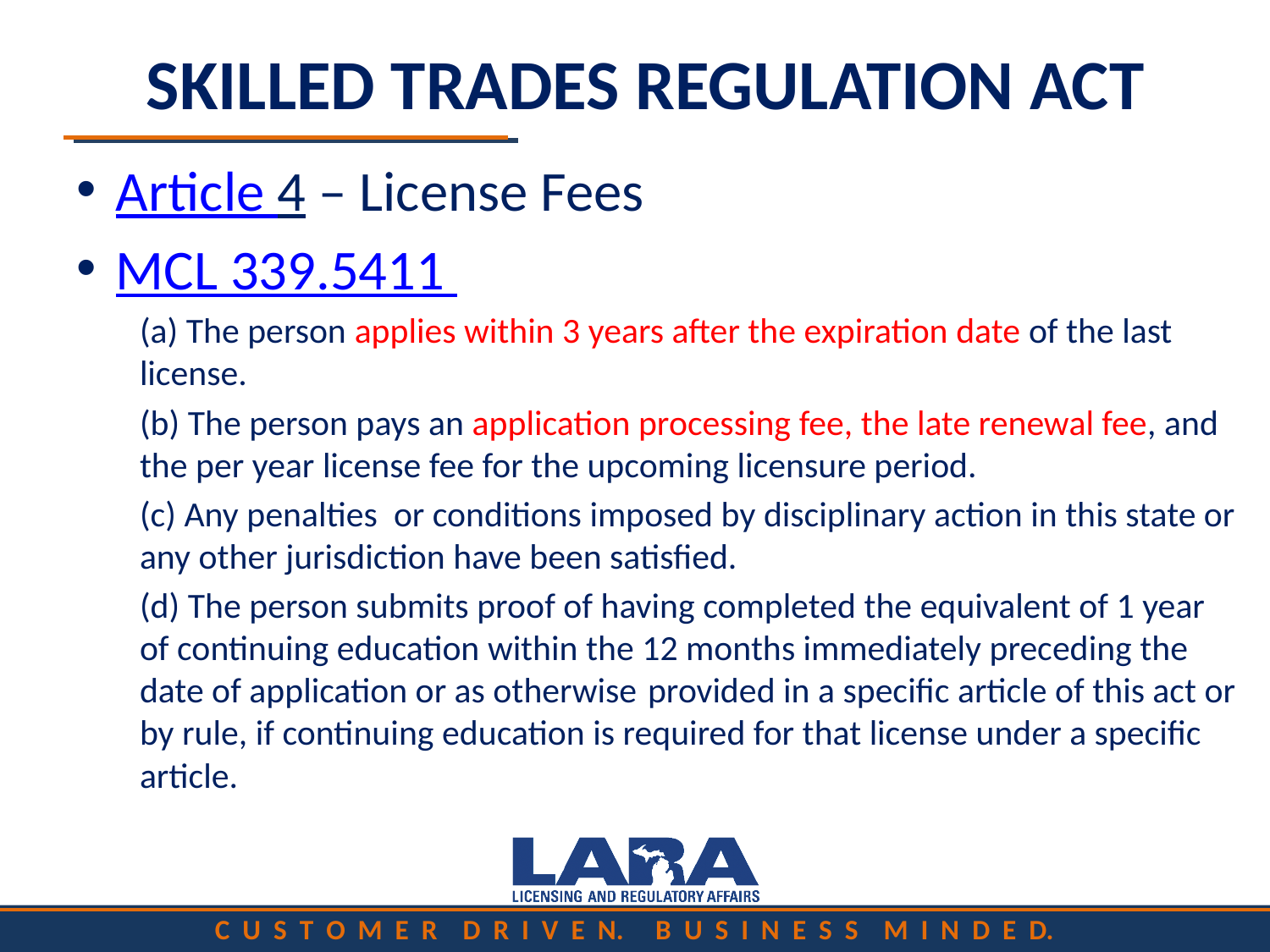

# SKILLED TRADES REGULATION ACT
Article 4 – License Fees
MCL 339.5411
	(a) The person applies within 3 years after the expiration date of the last 	license.
	(b) The person pays an application processing fee, the late renewal fee, and 	the per year license fee for the upcoming licensure period.
	(c) Any penalties 	or conditions imposed by disciplinary action in this state or 	any other jurisdiction have been satisfied.
	(d) The person submits proof of having completed the equivalent of 1 year 	of continuing education within the 12 months immediately preceding the 	date of application or as otherwise 	provided in a specific article of this act or 	by rule, if continuing education is required for that license under a specific 	article.